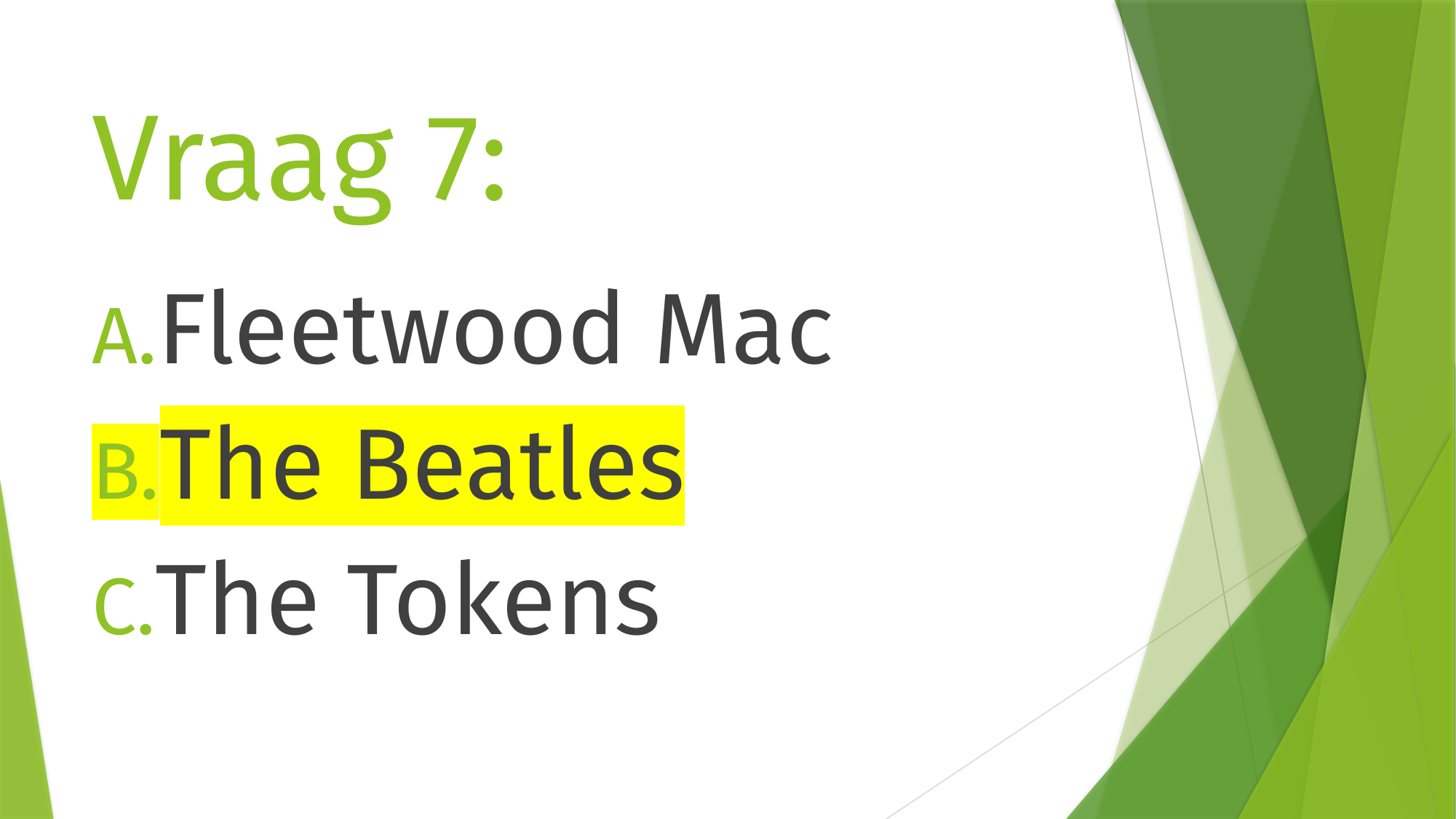

# Vraag 7:
Fleetwood Mac
The Beatles
The Tokens